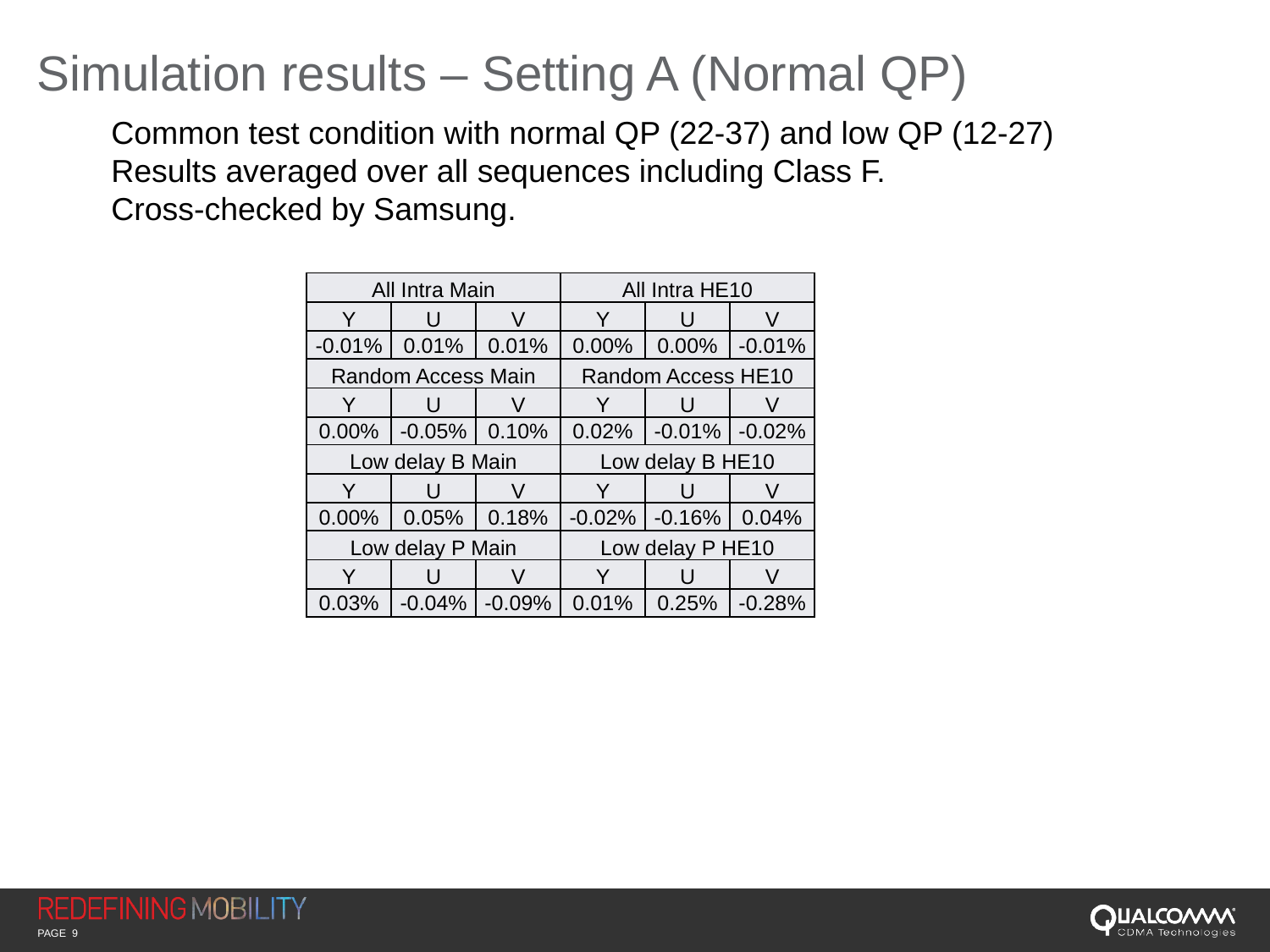

# Simulation results – Setting A (Normal QP)
Common test condition with normal QP (22-37) and low QP (12-27)
Results averaged over all sequences including Class F.
Cross-checked by Samsung.
| All Intra Main |  |  | All Intra HE10 |  |  |
| --- | --- | --- | --- | --- | --- |
| Y | U | V | Y | U | V |
| -0.01% | 0.01% | 0.01% | 0.00% | 0.00% | -0.01% |
| Random Access Main |  |  | Random Access HE10 |  |  |
| Y | U | V | Y | U | V |
| 0.00% | -0.05% | 0.10% | 0.02% | -0.01% | -0.02% |
| Low delay B Main |  |  | Low delay B HE10 |  |  |
| Y | U | V | Y | U | V |
| 0.00% | 0.05% | 0.18% | -0.02% | -0.16% | 0.04% |
| Low delay P Main |  |  | Low delay P HE10 |  |  |
| Y | U | V | Y | U | V |
| 0.03% | -0.04% | -0.09% | 0.01% | 0.25% | -0.28% |